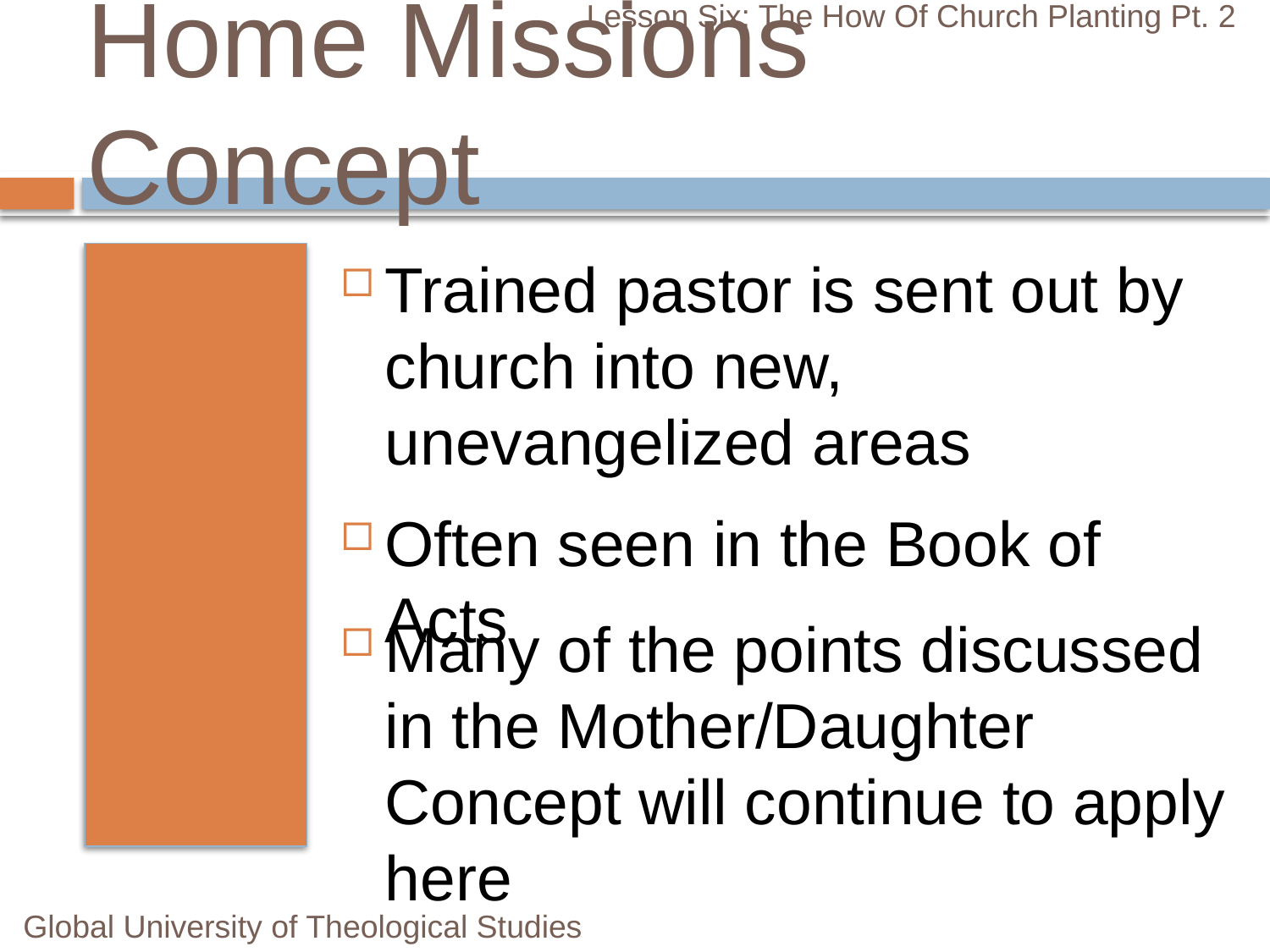

Lesson Six: The How Of Church Planting Pt. 2
# Home Missions Concept

Trained pastor is sent out by church into new, unevangelized areas
Often seen in the Book of Acts
Many of the points discussed in the Mother/Daughter Concept will continue to apply here
Global University of Theological Studies